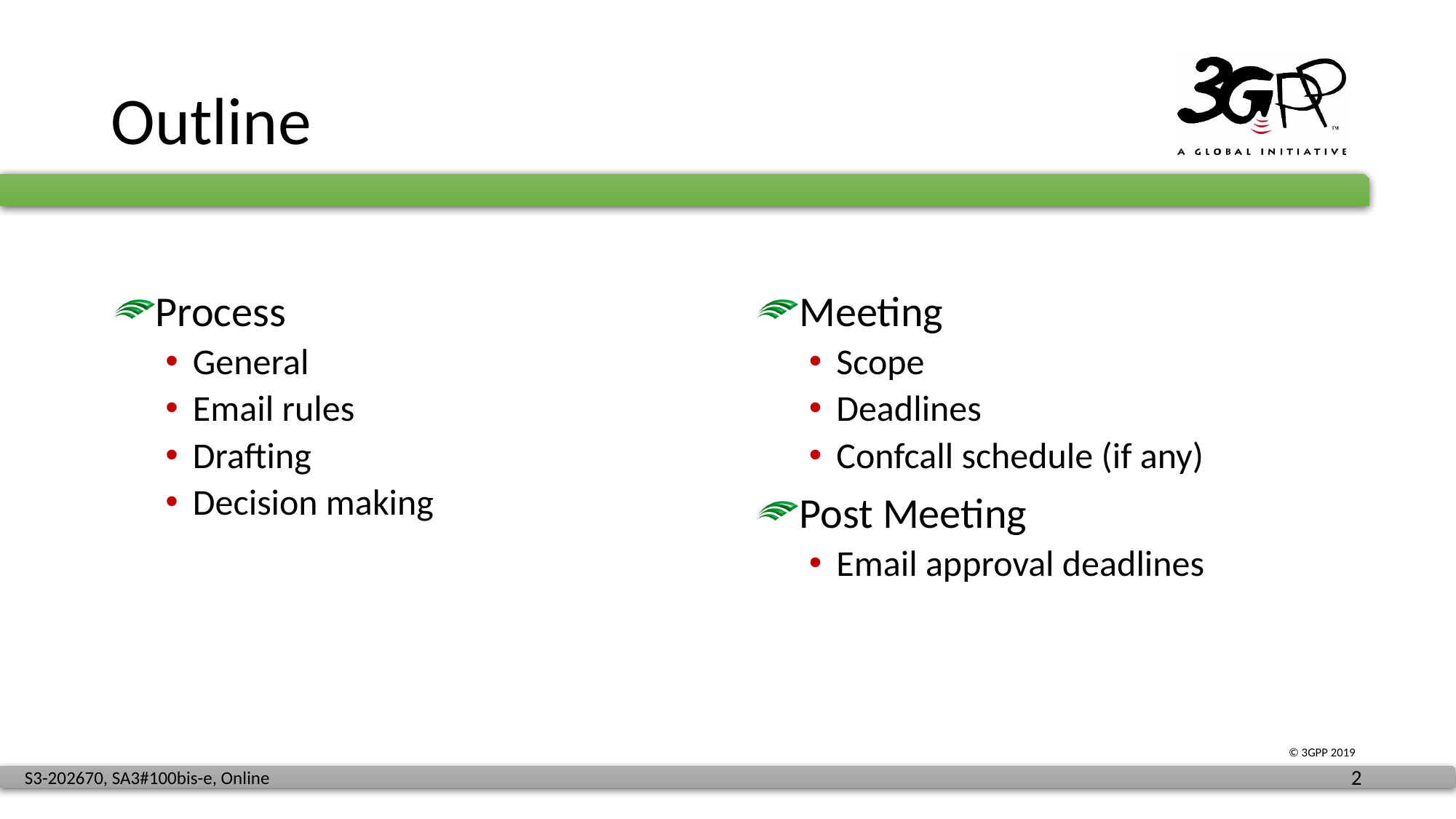

# Outline

Process
General
Email rules
Drafting
Decision making

Meeting
Scope
Deadlines
Confcall schedule (if any)
Post Meeting
Email approval deadlines